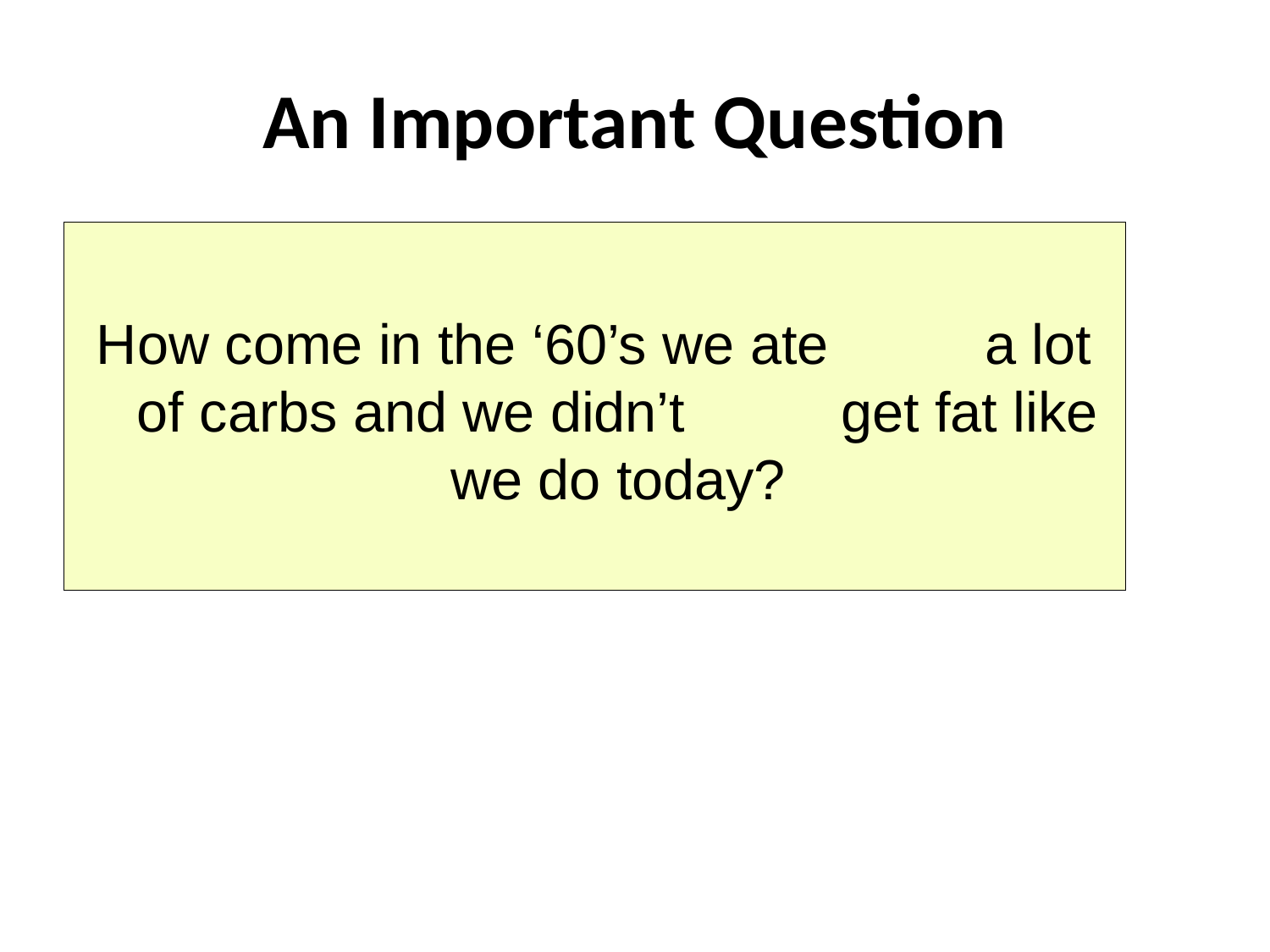

# An Important Question

How come in the ‘60’s we ate          a lot of carbs and we didn’t          get fat like we do today?